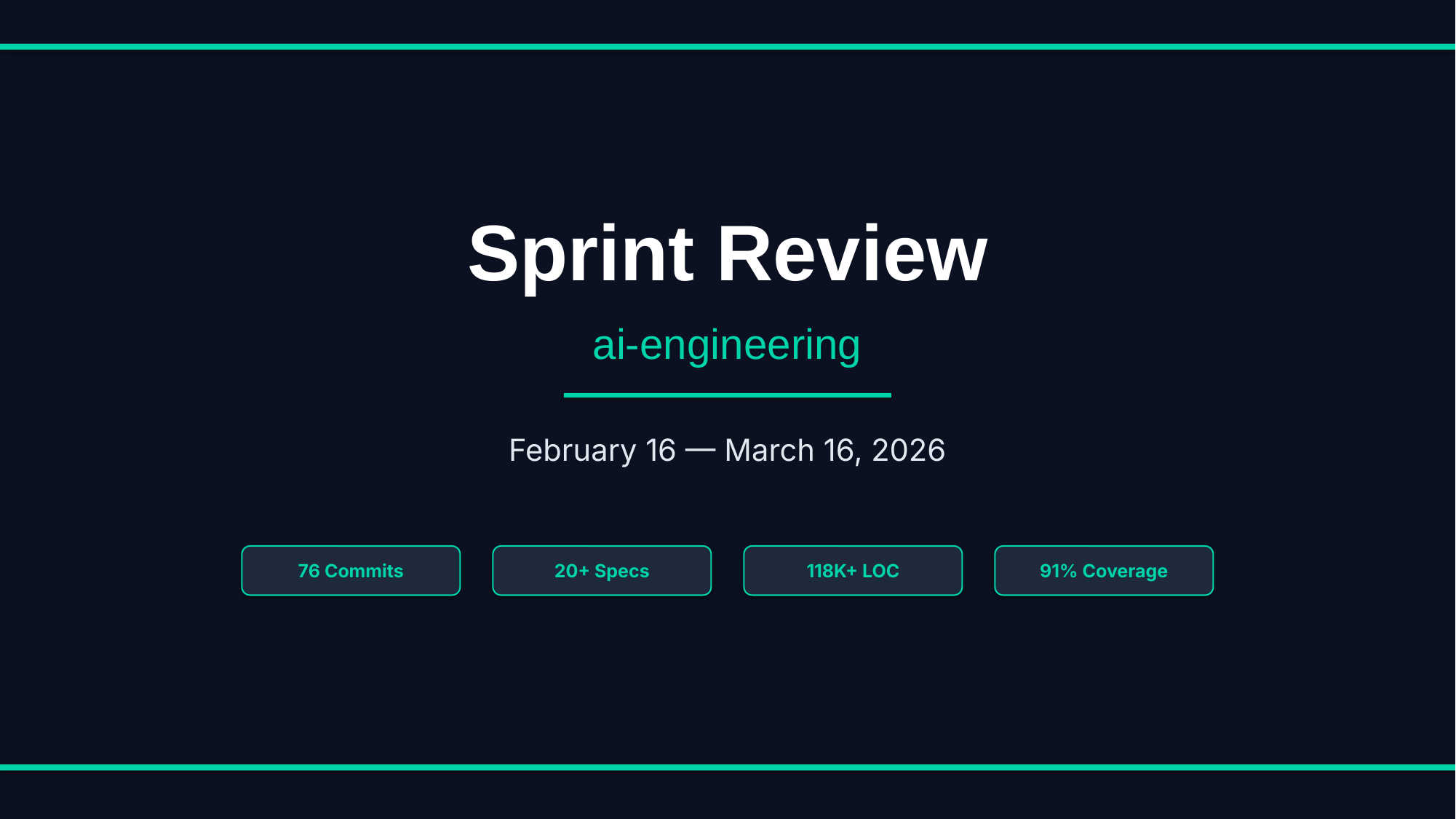

Sprint Review
ai-engineering

February 16 — March 16, 2026

76 Commits

20+ Specs

118K+ LOC

91% Coverage